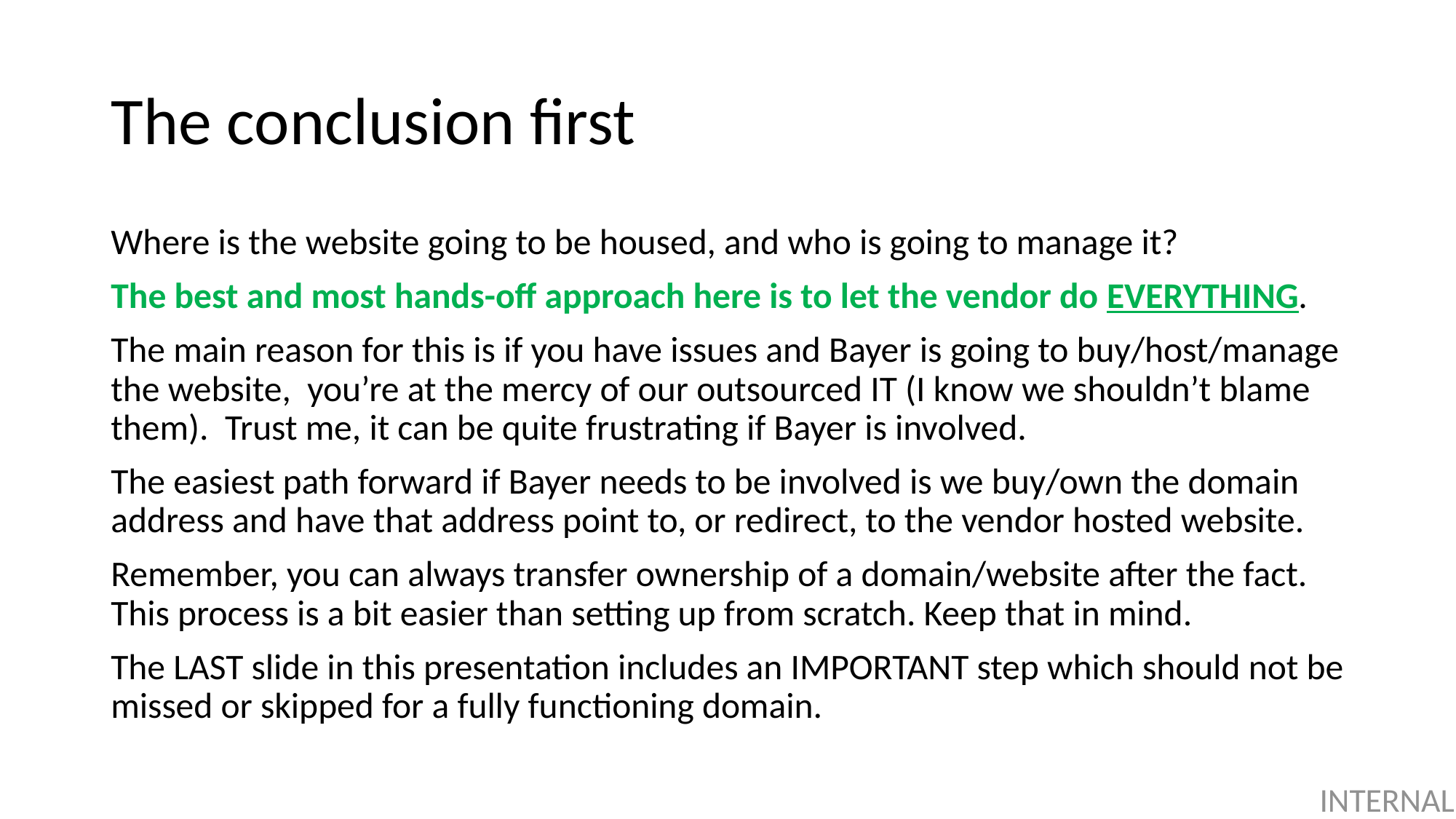

# The conclusion first
Where is the website going to be housed, and who is going to manage it?
The best and most hands-off approach here is to let the vendor do EVERYTHING.
The main reason for this is if you have issues and Bayer is going to buy/host/manage the website,  you’re at the mercy of our outsourced IT (I know we shouldn’t blame them).  Trust me, it can be quite frustrating if Bayer is involved.
The easiest path forward if Bayer needs to be involved is we buy/own the domain address and have that address point to, or redirect, to the vendor hosted website.
Remember, you can always transfer ownership of a domain/website after the fact.  This process is a bit easier than setting up from scratch. Keep that in mind.
The LAST slide in this presentation includes an IMPORTANT step which should not be missed or skipped for a fully functioning domain.